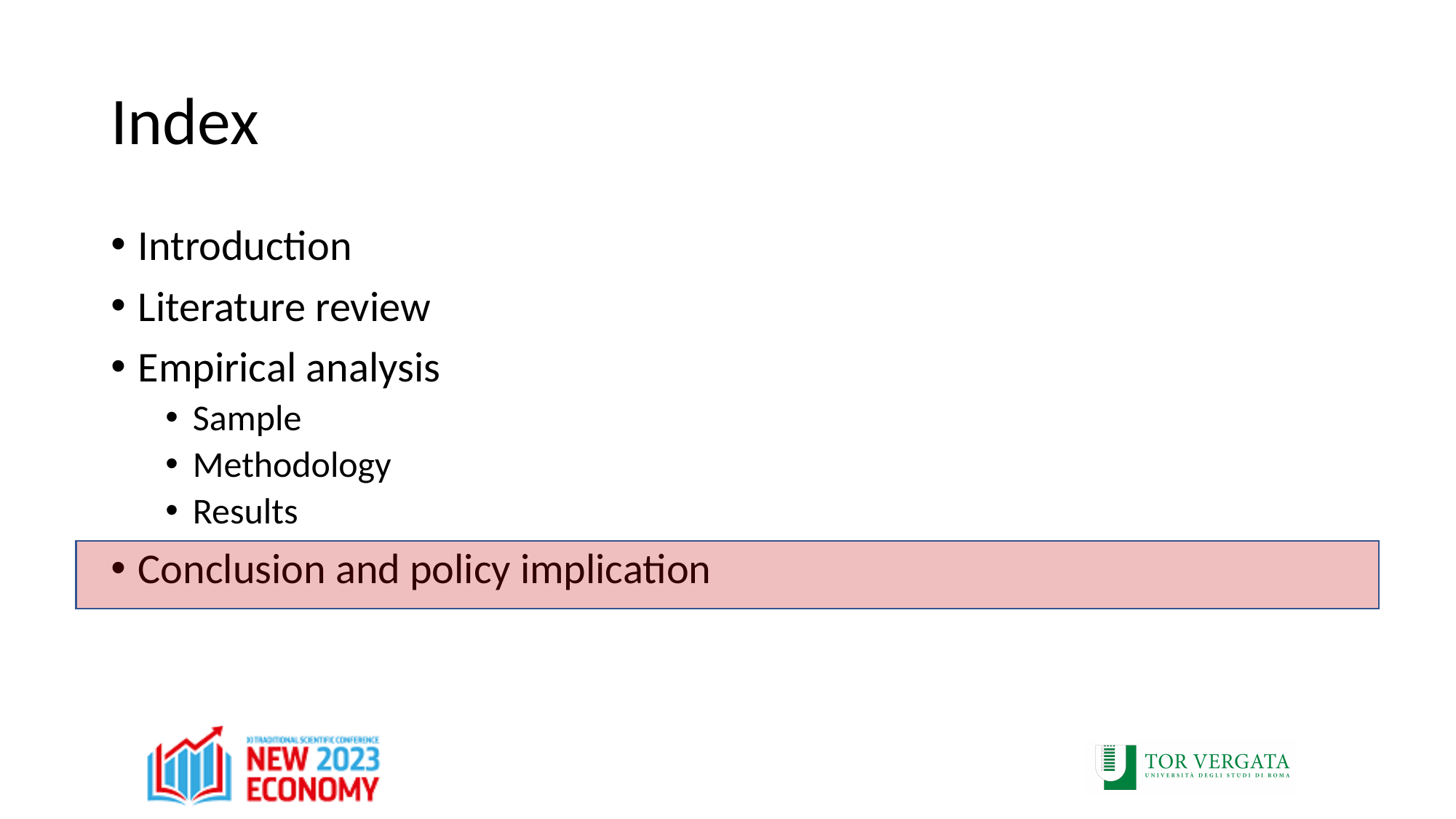

# Index
Introduction
Literature review
Empirical analysis
Sample
Methodology
Results
Conclusion and policy implication